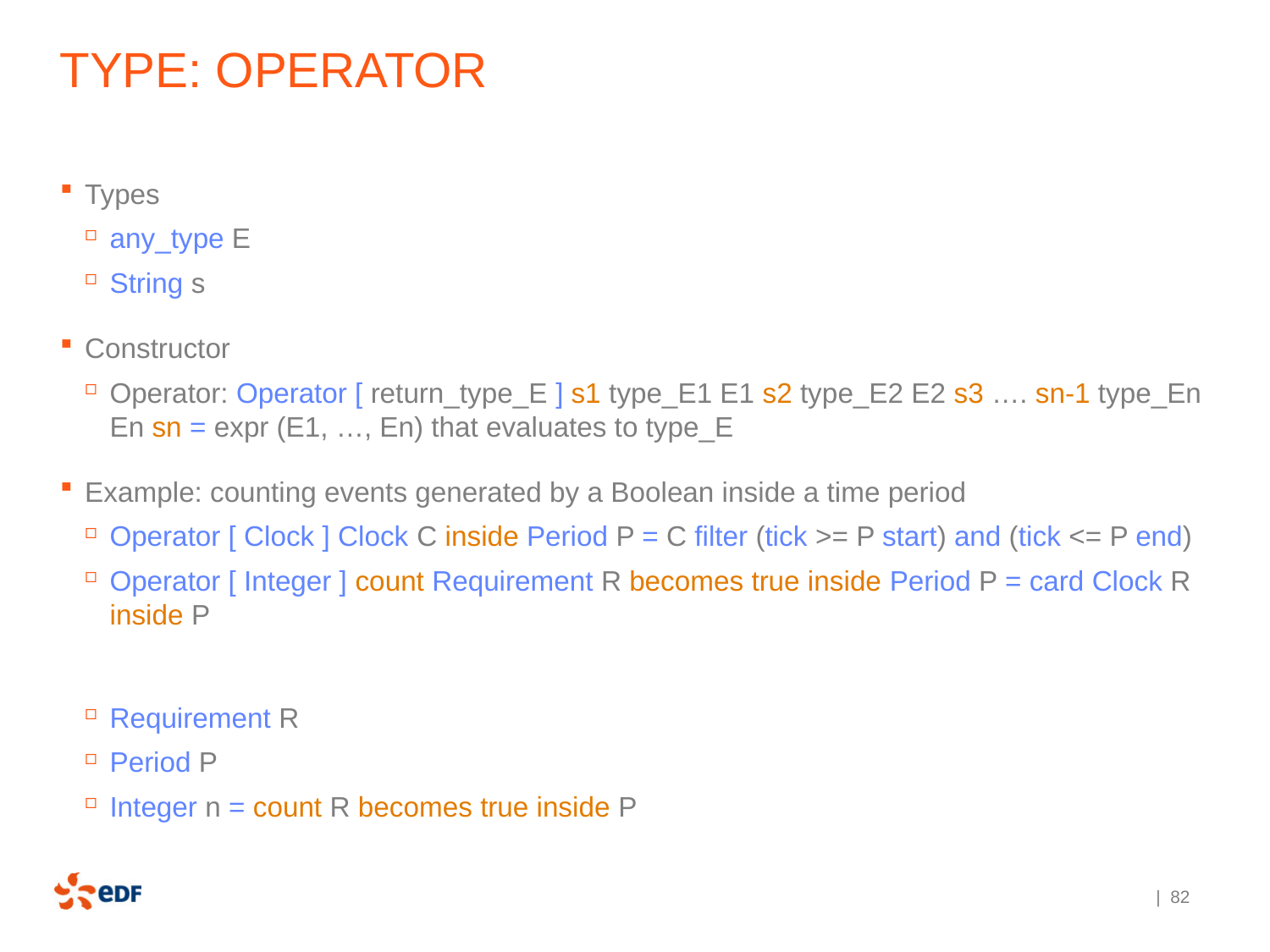

# Type: operator
Types
any_type E
String s
Constructor
Operator: Operator [ return_type_E ] s1 type_E1 E1 s2 type_E2 E2 s3 …. sn-1 type_En En sn = expr (E1, …, En) that evaluates to type_E
Example: counting events generated by a Boolean inside a time period
Operator [ Clock ] Clock C inside Period P = C filter (tick >= P start) and (tick <= P end)
Operator [ Integer ] count Requirement R becomes true inside Period P = card Clock R inside P

Requirement R
Period P
Integer n = count R becomes true inside P